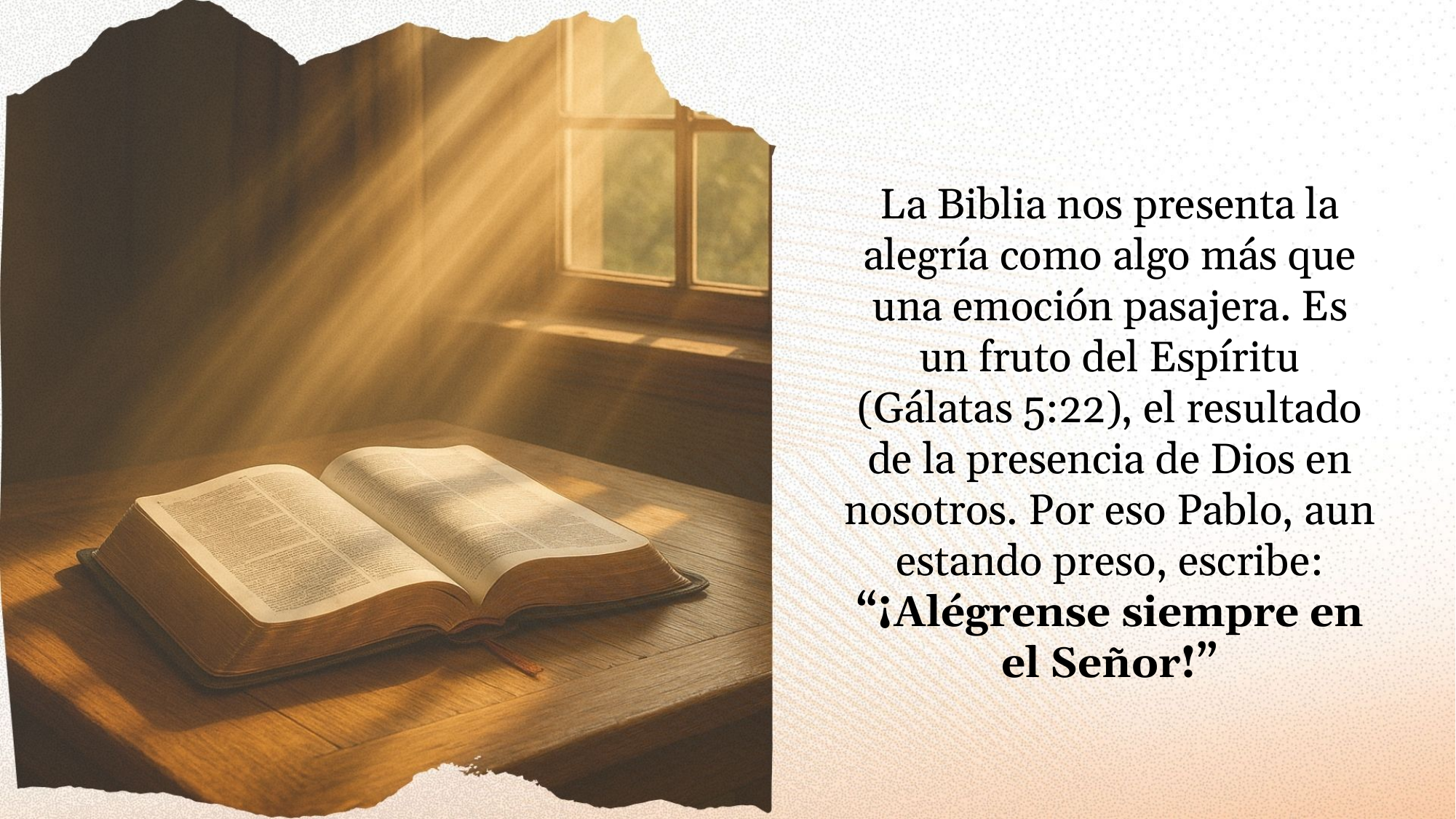

La Biblia nos presenta la alegría como algo más que una emoción pasajera. Es un fruto del Espíritu (Gálatas 5:22), el resultado de la presencia de Dios en nosotros. Por eso Pablo, aun estando preso, escribe: “¡Alégrense siempre en el Señor!”